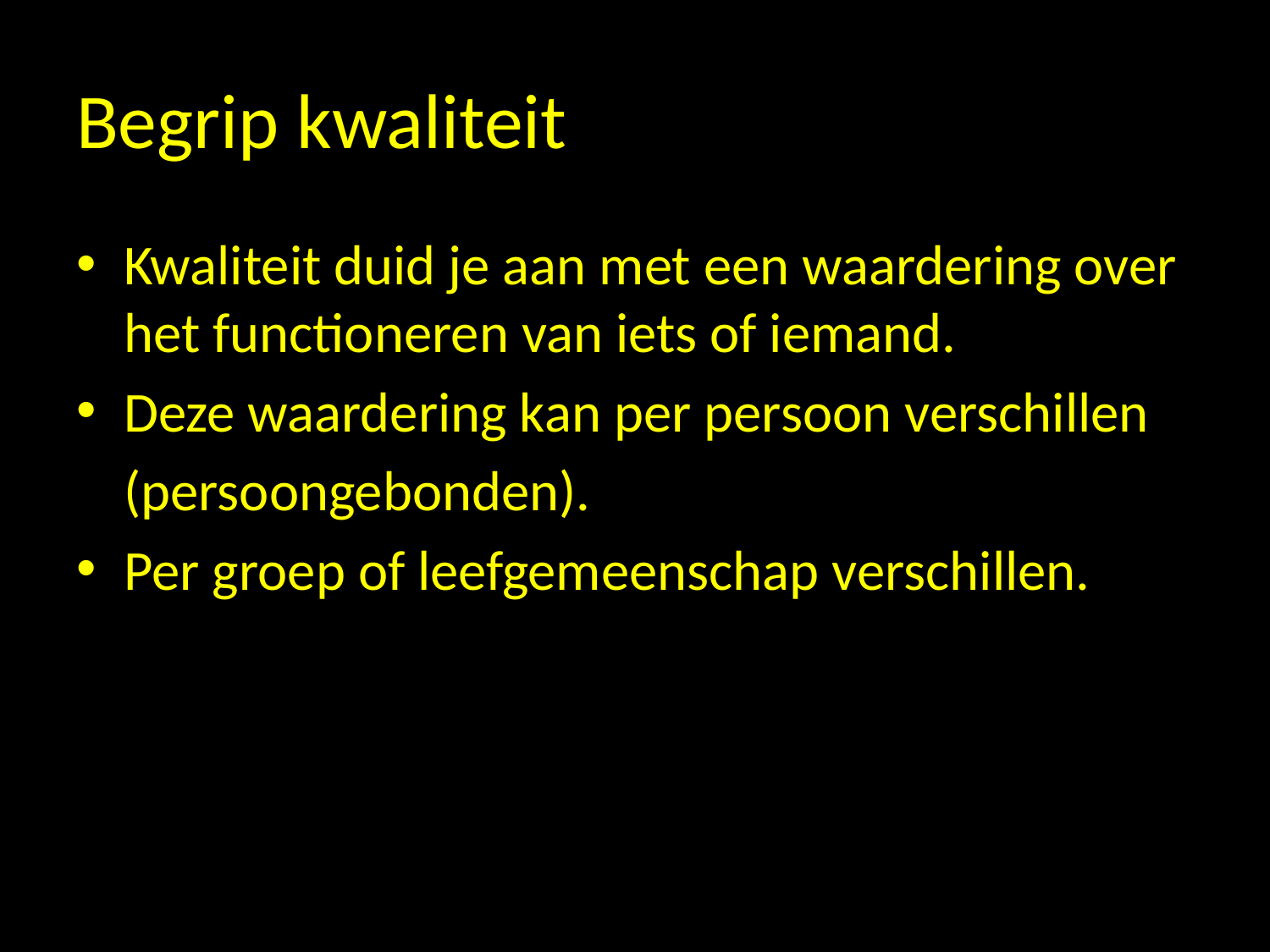

# Begrip kwaliteit
Kwaliteit duid je aan met een waardering over het functioneren van iets of iemand.
Deze waardering kan per persoon verschillen
	(persoongebonden).
Per groep of leefgemeenschap verschillen.